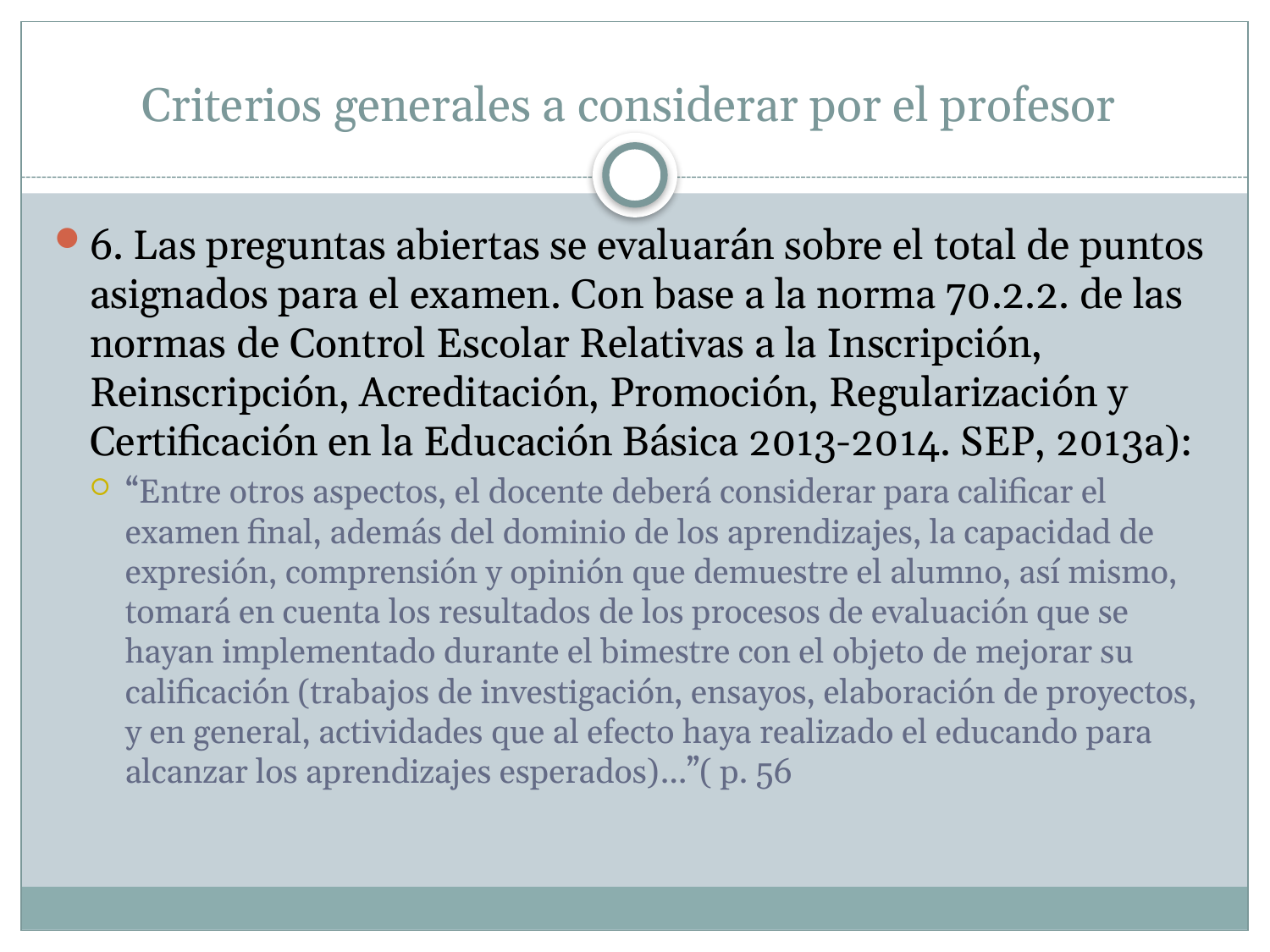

# Criterios generales a considerar por el profesor
6. Las preguntas abiertas se evaluarán sobre el total de puntos asignados para el examen. Con base a la norma 70.2.2. de las normas de Control Escolar Relativas a la Inscripción, Reinscripción, Acreditación, Promoción, Regularización y Certificación en la Educación Básica 2013-2014. SEP, 2013a):
“Entre otros aspectos, el docente deberá considerar para calificar el examen final, además del dominio de los aprendizajes, la capacidad de expresión, comprensión y opinión que demuestre el alumno, así mismo, tomará en cuenta los resultados de los procesos de evaluación que se hayan implementado durante el bimestre con el objeto de mejorar su calificación (trabajos de investigación, ensayos, elaboración de proyectos, y en general, actividades que al efecto haya realizado el educando para alcanzar los aprendizajes esperados)…”( p. 56